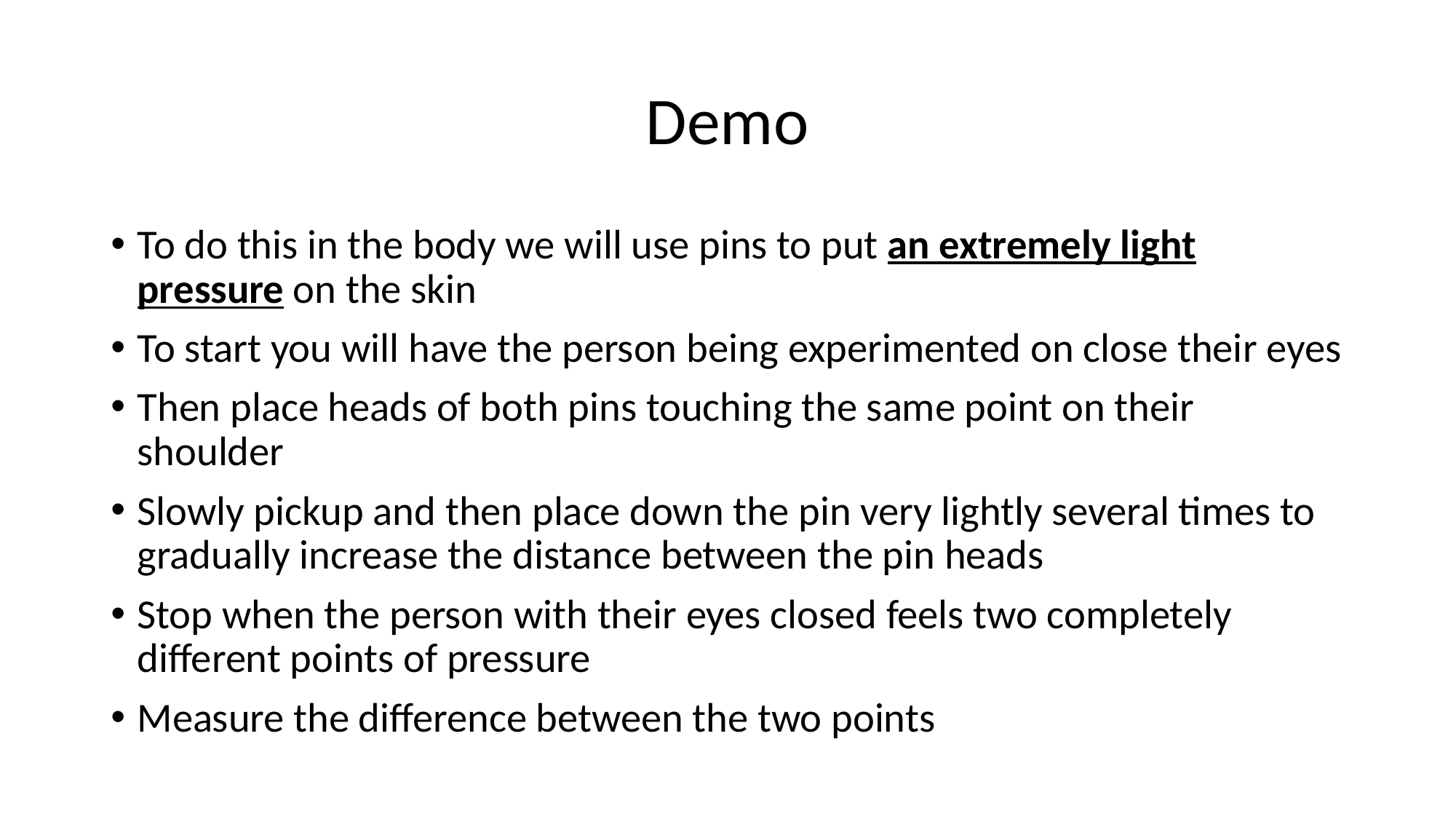

# Demo
To do this in the body we will use pins to put an extremely light pressure on the skin
To start you will have the person being experimented on close their eyes
Then place heads of both pins touching the same point on their shoulder
Slowly pickup and then place down the pin very lightly several times to gradually increase the distance between the pin heads
Stop when the person with their eyes closed feels two completely different points of pressure
Measure the difference between the two points